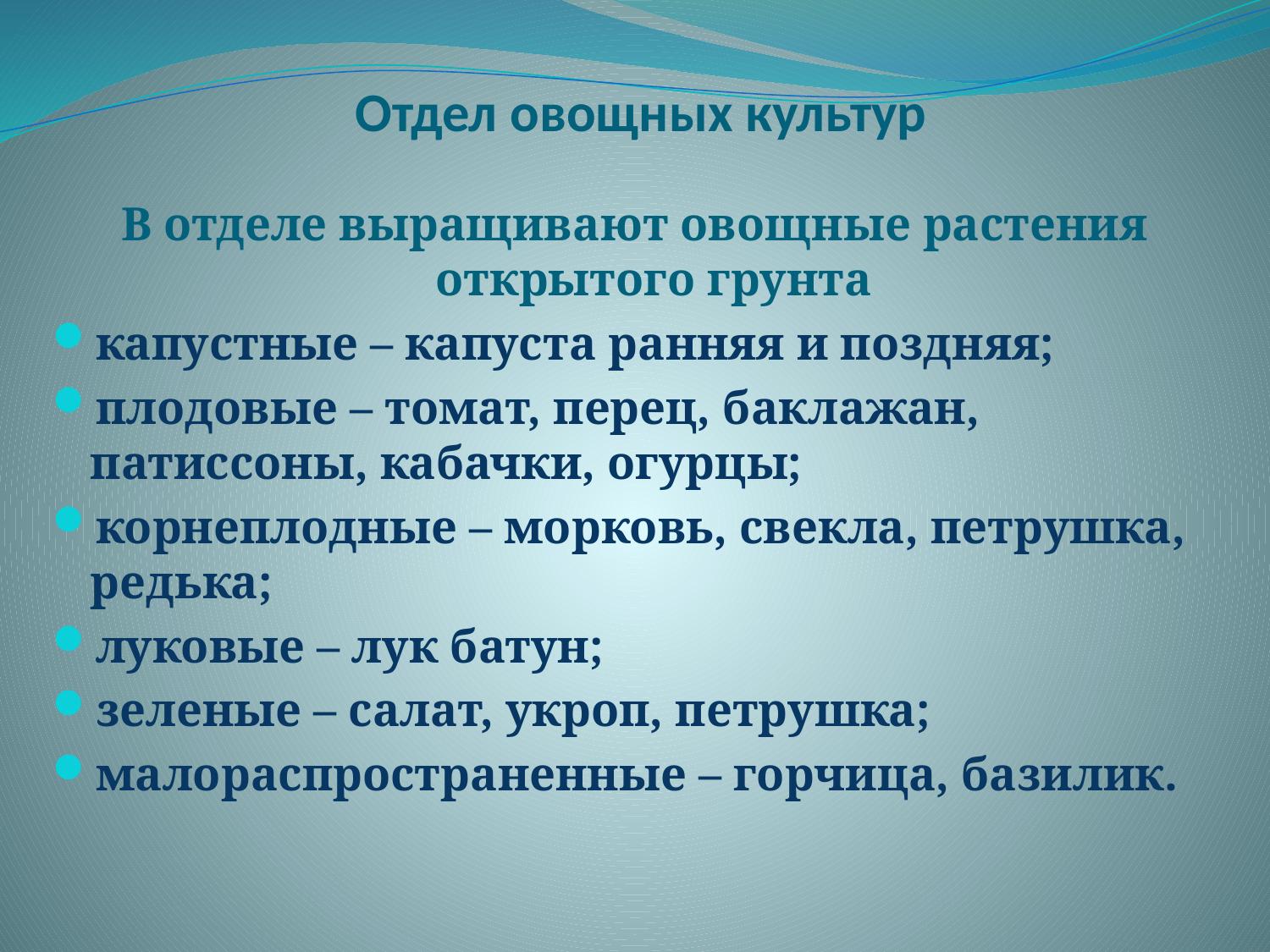

# Отдел овощных культур
В отделе выращивают овощные растения открытого грунта
капустные – капуста ранняя и поздняя;
плодовые – томат, перец, баклажан, патиссоны, кабачки, огурцы;
корнеплодные – морковь, свекла, петрушка, редька;
луковые – лук батун;
зеленые – салат, укроп, петрушка;
малораспространенные – горчица, базилик.